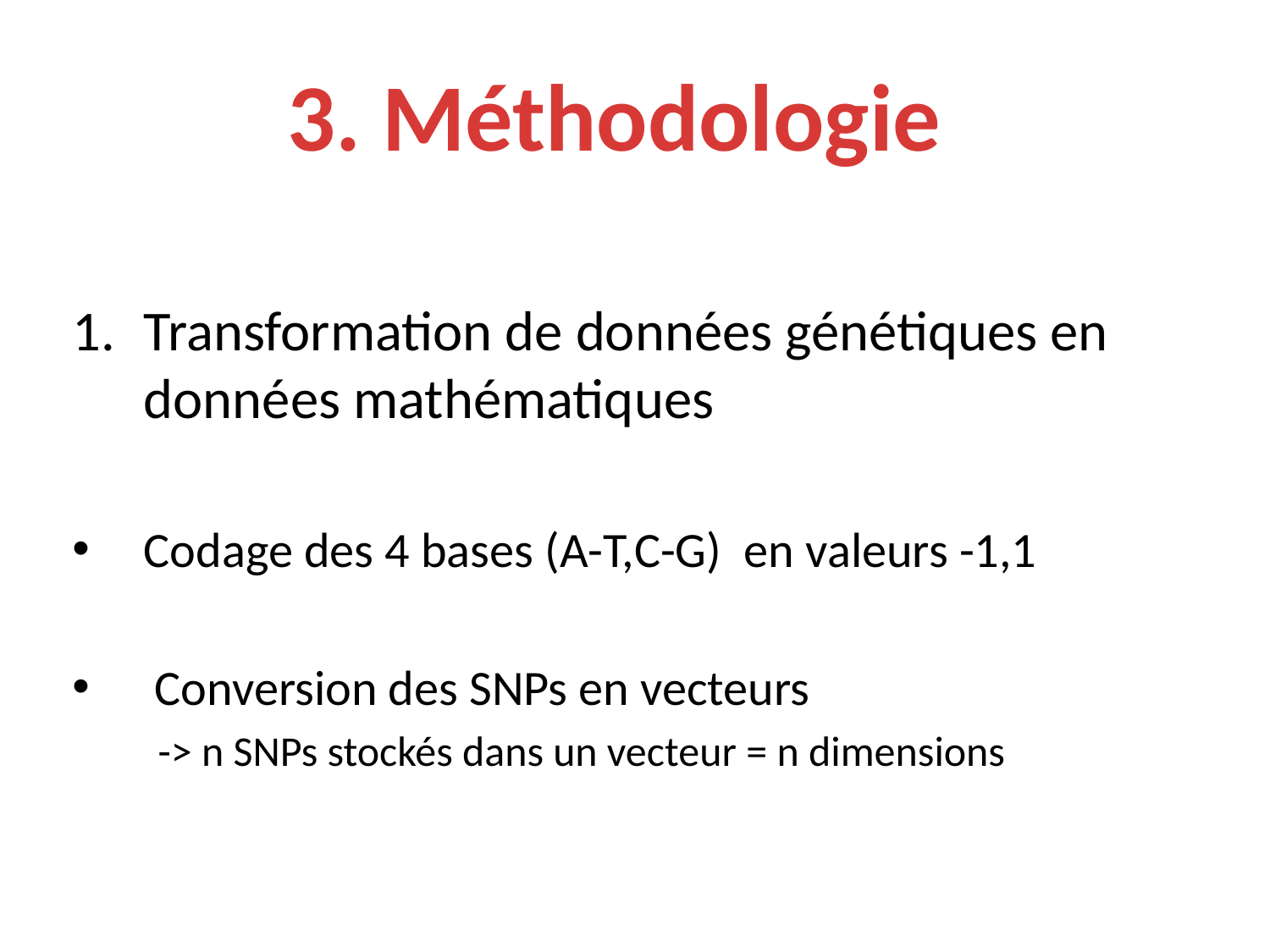

3. Méthodologie
Transformation de données génétiques en données mathématiques

Codage des 4 bases (A-T,C-G)  en valeurs -1,1

 Conversion des SNPs en vecteurs
	    -> n SNPs stockés dans un vecteur = n dimensions